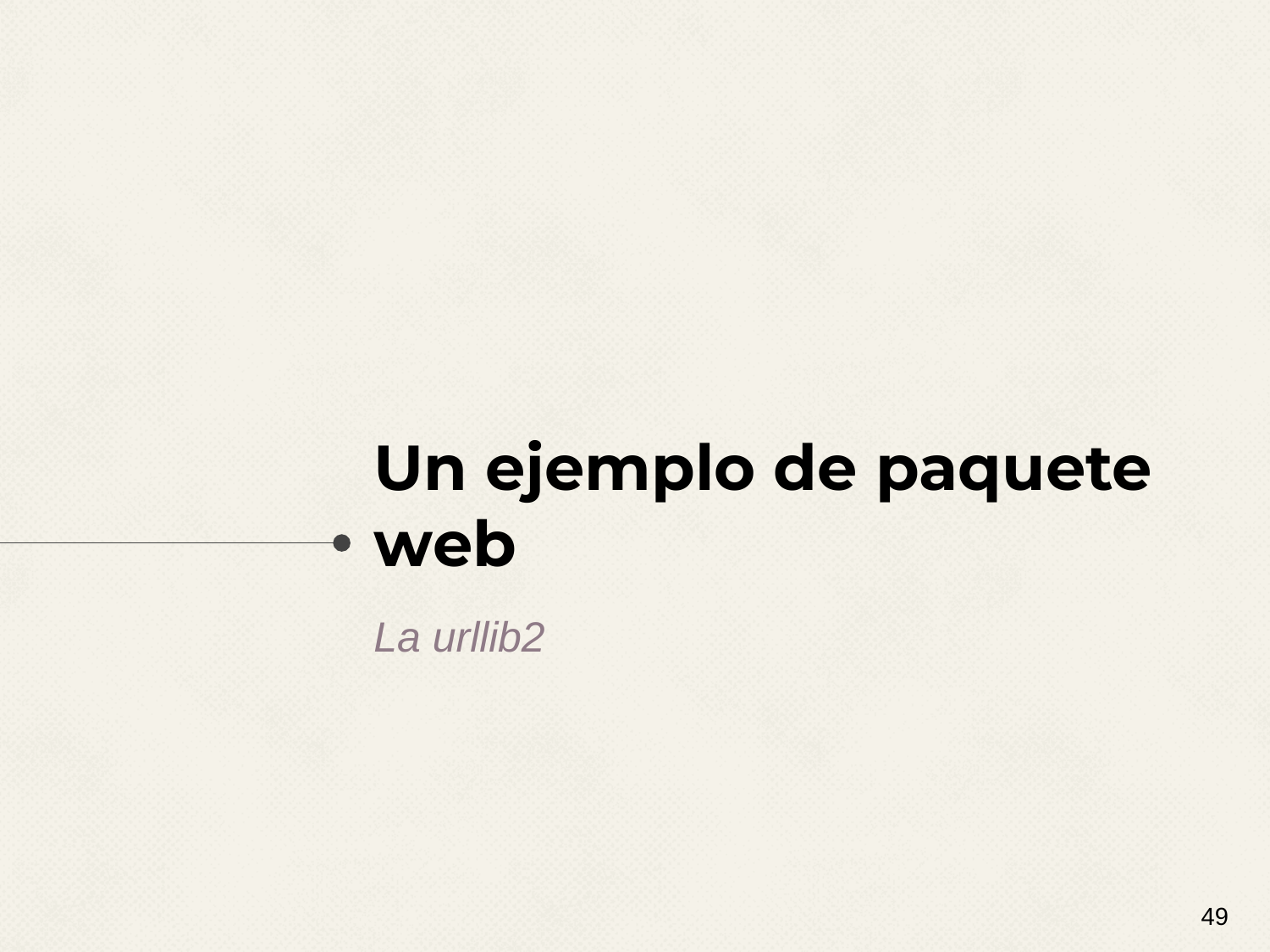

# Un ejemplo de paquete web
La urllib2
49